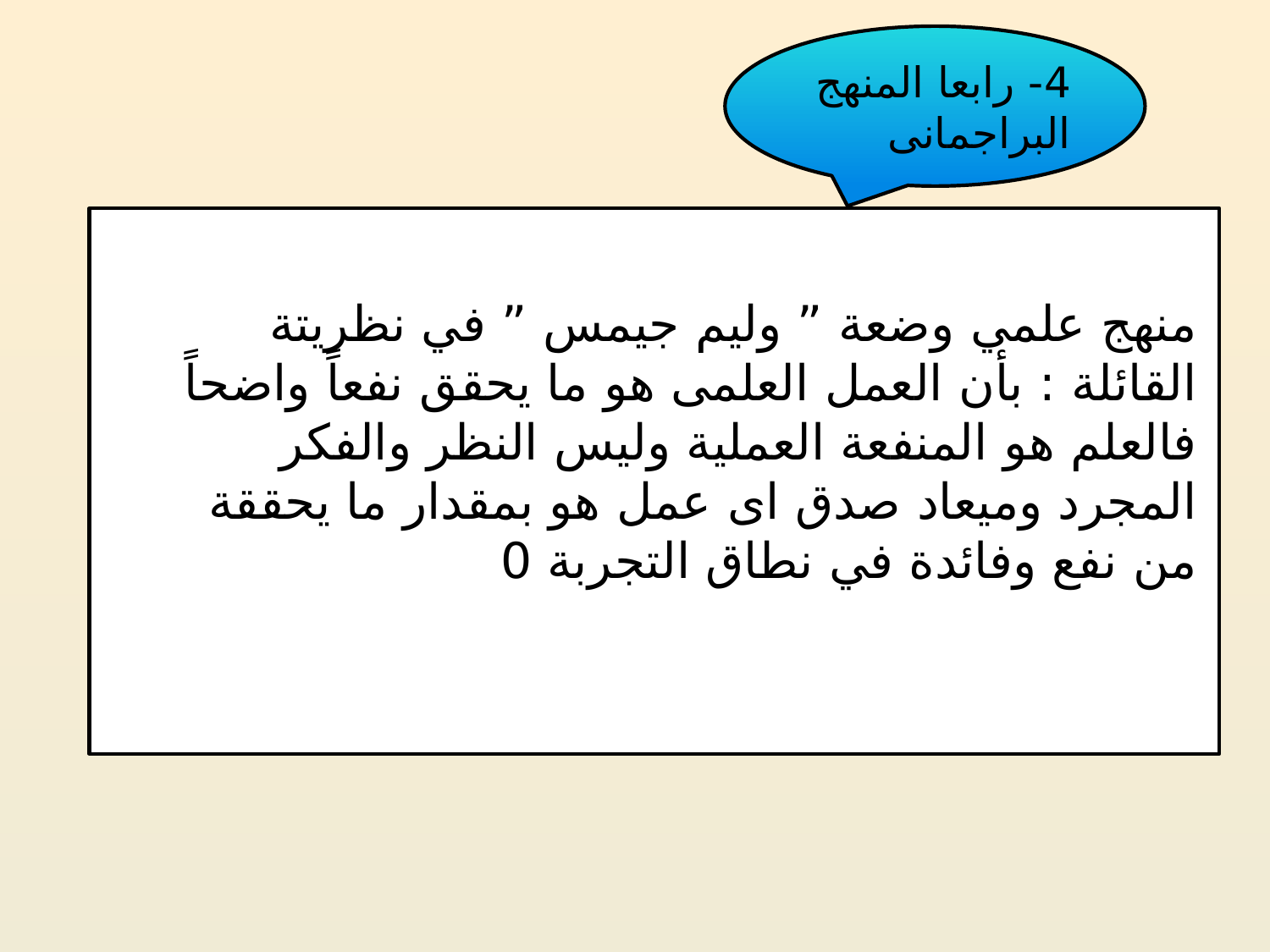

4- رابعا المنهج البراجمانى

منهج علمي وضعة ” وليم جيمس ” في نظريتة القائلة : بأن العمل العلمى هو ما يحقق نفعاً واضحاً فالعلم هو المنفعة العملية وليس النظر والفكر المجرد وميعاد صدق اى عمل هو بمقدار ما يحققة من نفع وفائدة في نطاق التجربة 0